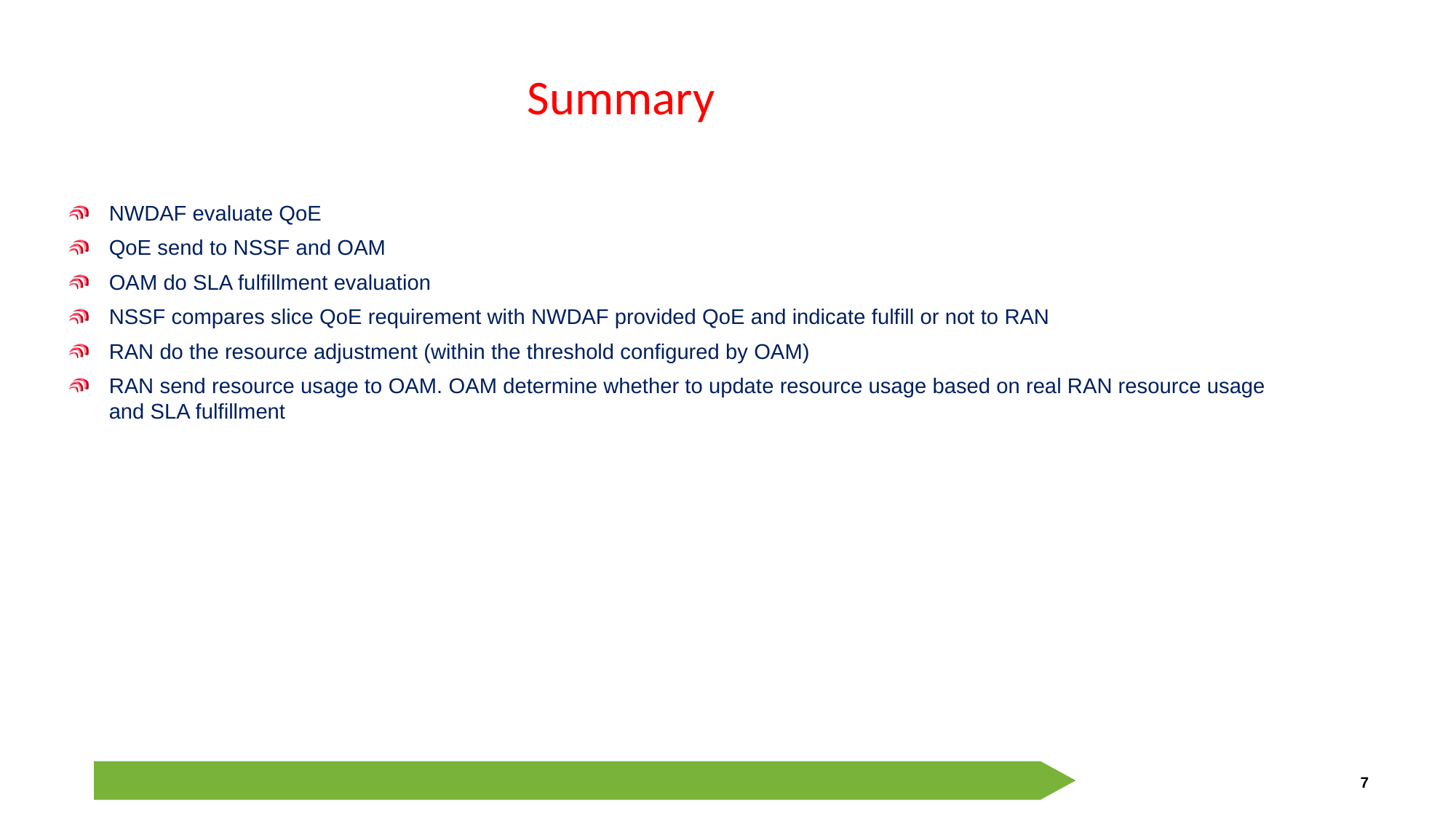

# Summary
NWDAF evaluate QoE
QoE send to NSSF and OAM
OAM do SLA fulfillment evaluation
NSSF compares slice QoE requirement with NWDAF provided QoE and indicate fulfill or not to RAN
RAN do the resource adjustment (within the threshold configured by OAM)
RAN send resource usage to OAM. OAM determine whether to update resource usage based on real RAN resource usage and SLA fulfillment